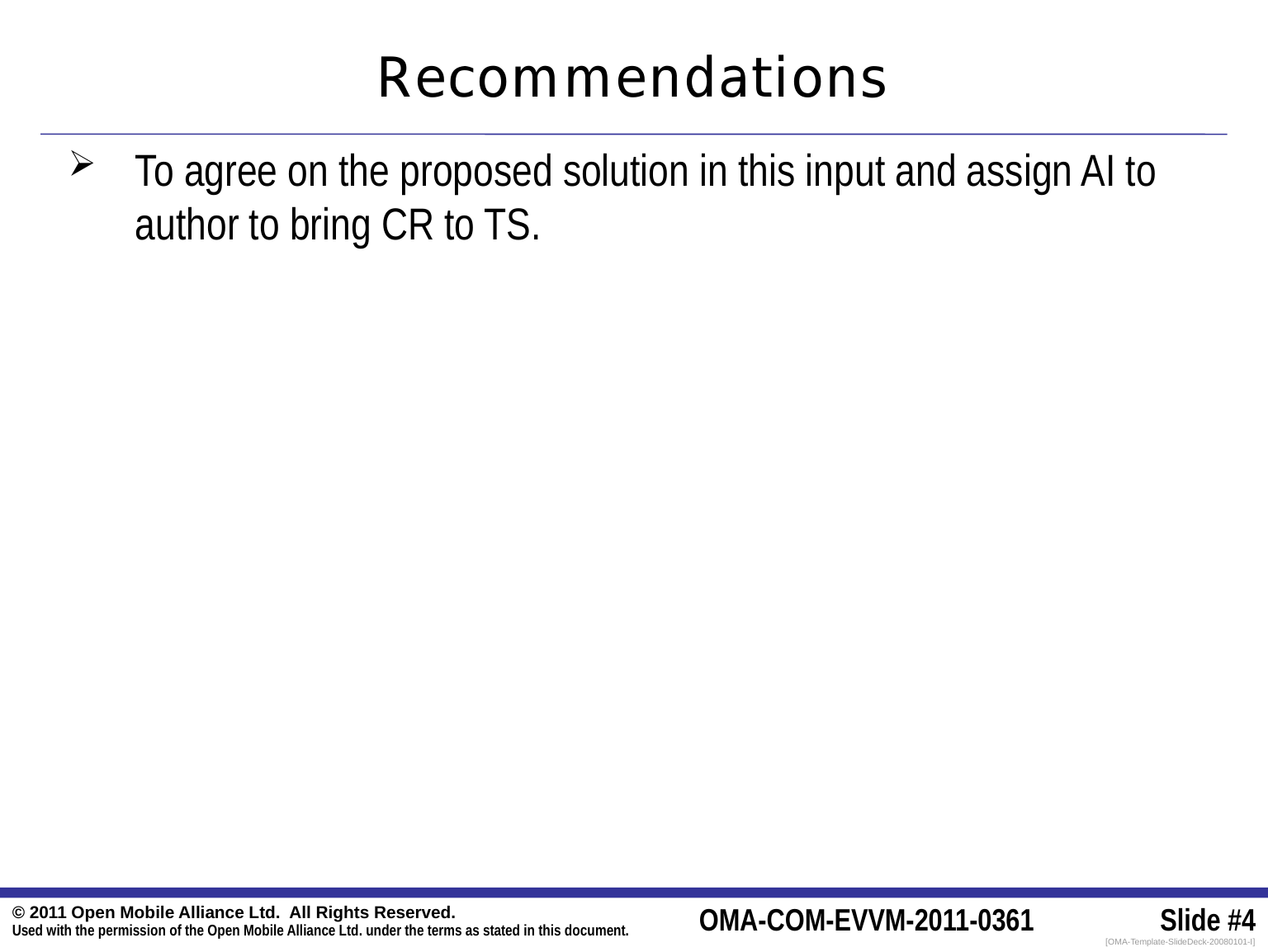

# Recommendations
To agree on the proposed solution in this input and assign AI to author to bring CR to TS.